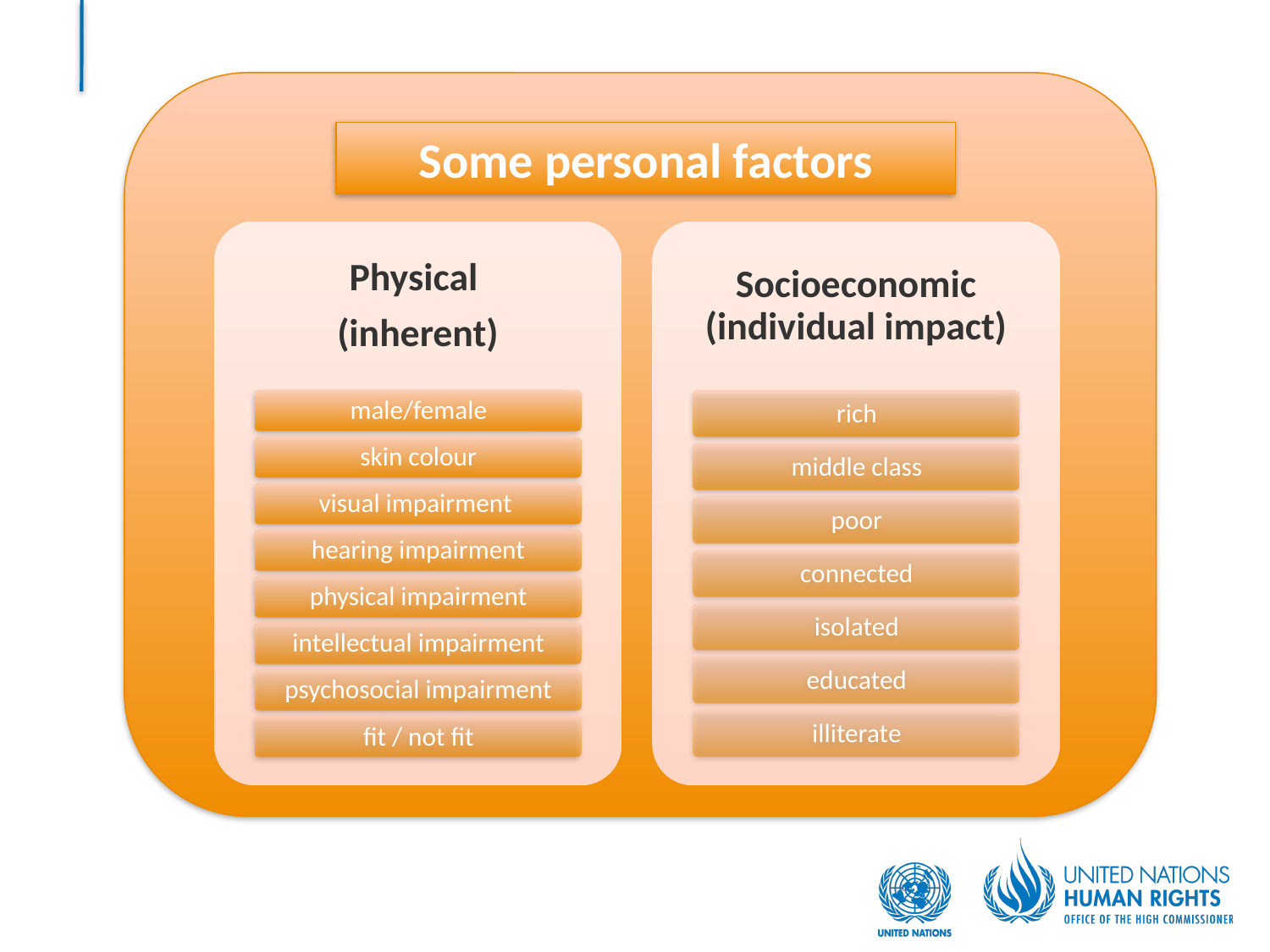

Some personal factors
Physical
(inherent)
male/female
skin colour
visual impairment
hearing impairment
physical impairment
intellectual impairment
psychosocial impairment
fit / not fit
Socioeconomic (individual impact)
rich
middle class
poor
connected
isolated
educated
illiterate